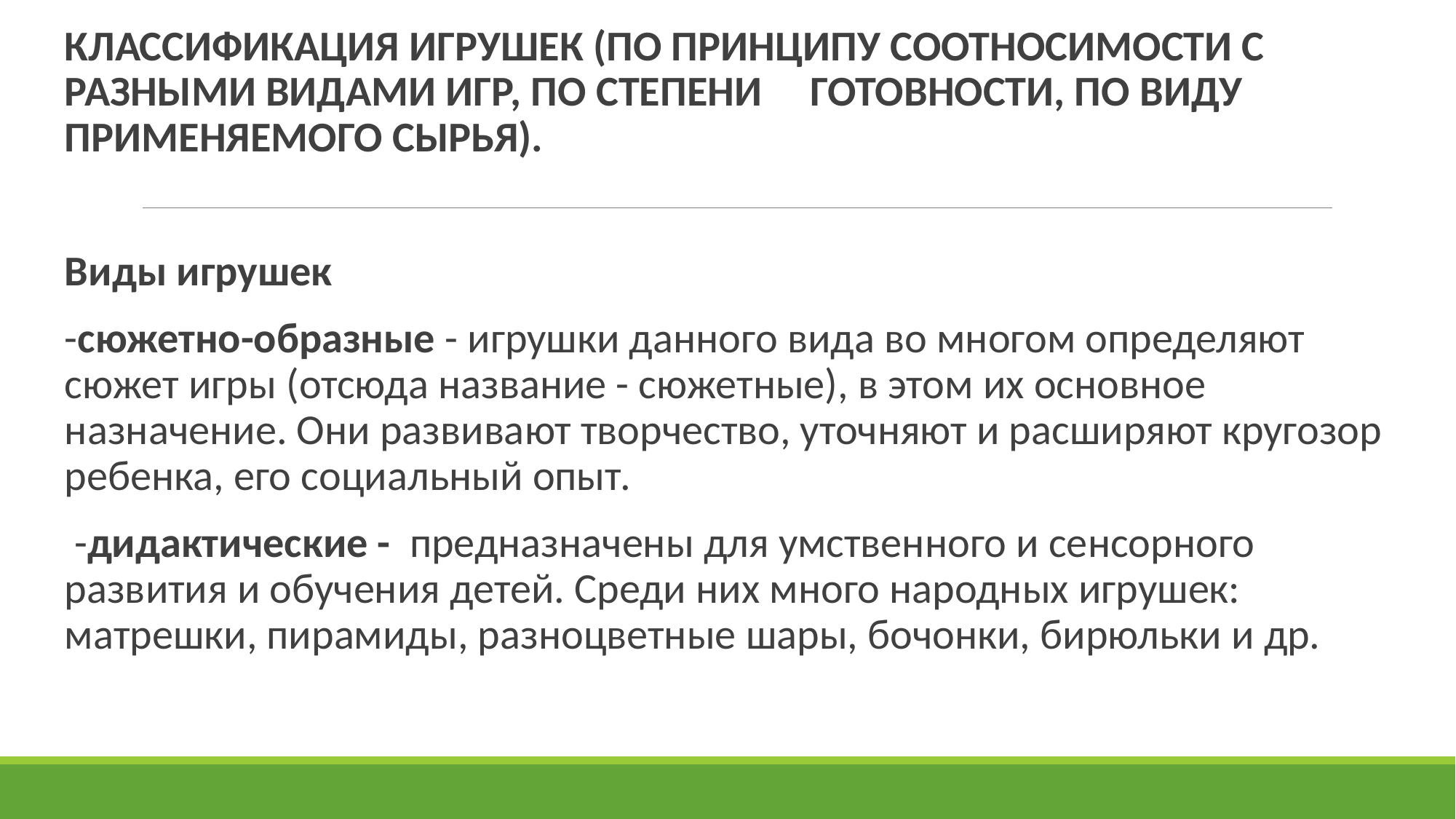

КЛАССИФИКАЦИЯ ИГРУШЕК (ПО ПРИНЦИПУ СООТНОСИМОСТИ С РАЗНЫМИ ВИДАМИ ИГР, ПО СТЕПЕНИ     ГОТОВНОСТИ, ПО ВИДУ ПРИМЕНЯЕМОГО СЫРЬЯ).

Виды игрушек
-сюжетно-образные - игрушки данного вида во многом определяют сюжет игры (отсюда название - сюжетные), в этом их основное назначение. Они развивают творчество, уточняют и расширяют кругозор ребенка, его социальный опыт.
 -дидактические -  предназначены для умственного и сенсорного развития и обучения детей. Среди них много народных игрушек: матрешки, пирамиды, разноцветные шары, бочонки, бирюльки и др.